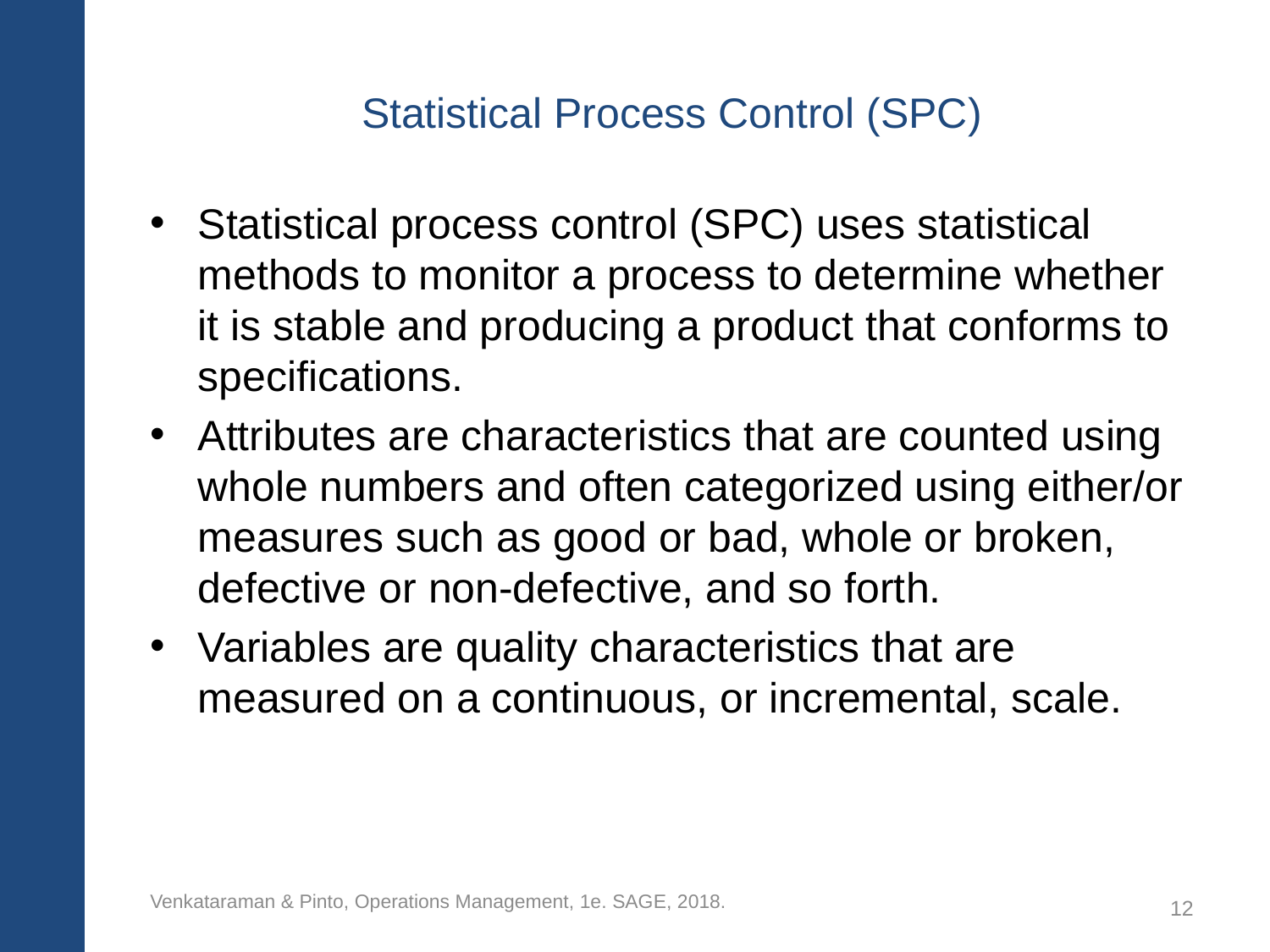

# Statistical Process Control (SPC)
Statistical process control (SPC) uses statistical methods to monitor a process to determine whether it is stable and producing a product that conforms to specifications.
Attributes are characteristics that are counted using whole numbers and often categorized using either/or measures such as good or bad, whole or broken, defective or non-defective, and so forth.
Variables are quality characteristics that are measured on a continuous, or incremental, scale.
Venkataraman & Pinto, Operations Management, 1e. SAGE, 2018.
12